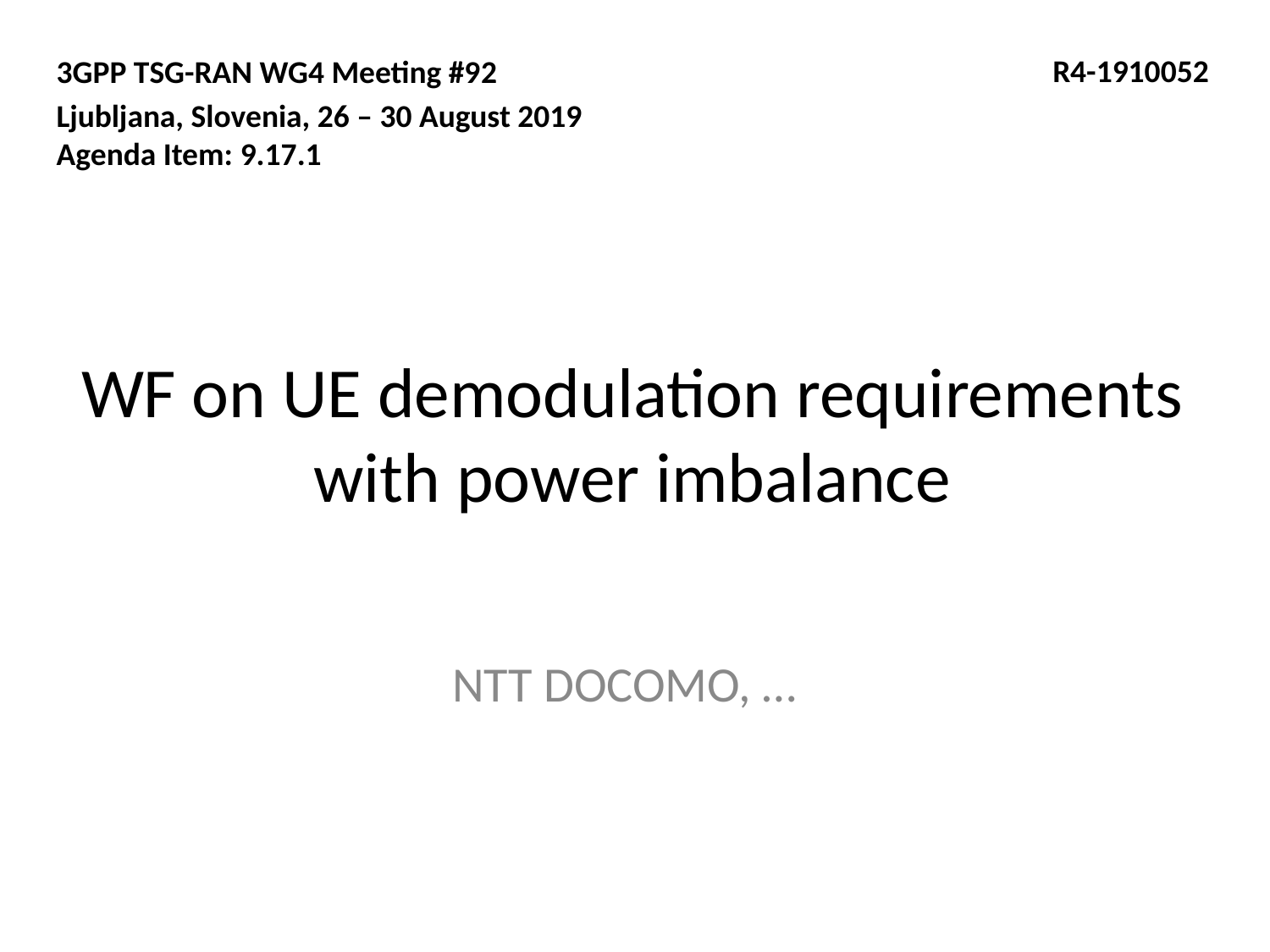

3GPP TSG-RAN WG4 Meeting #92
Ljubljana, Slovenia, 26 – 30 August 2019
Agenda Item: 9.17.1
R4-1910052
# WF on UE demodulation requirements with power imbalance
NTT DOCOMO, …